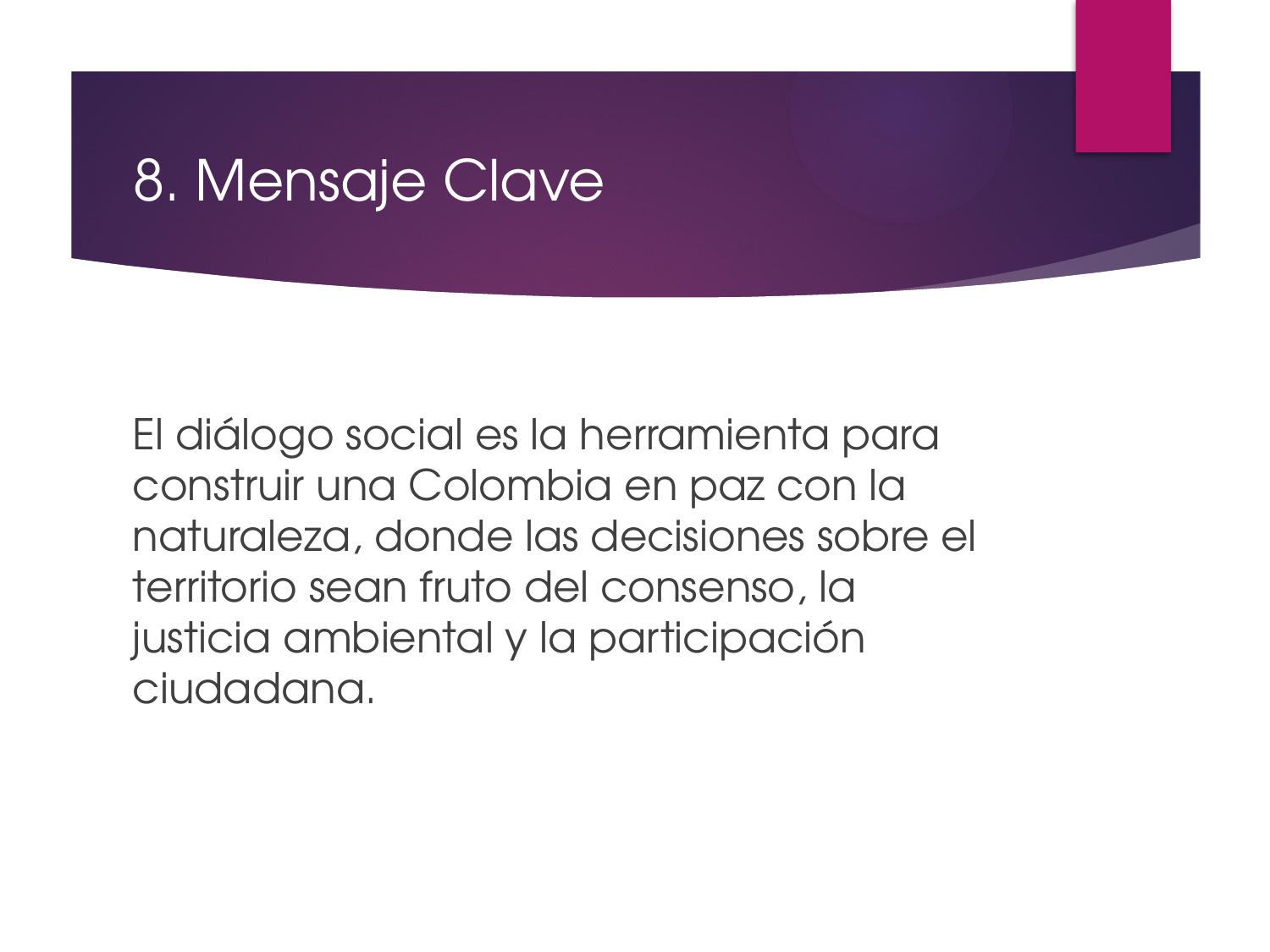

# 8. Mensaje Clave

El diálogo social es la herramienta para construir una Colombia en paz con la naturaleza, donde las decisiones sobre el territorio sean fruto del consenso, la justicia ambiental y la participación ciudadana.